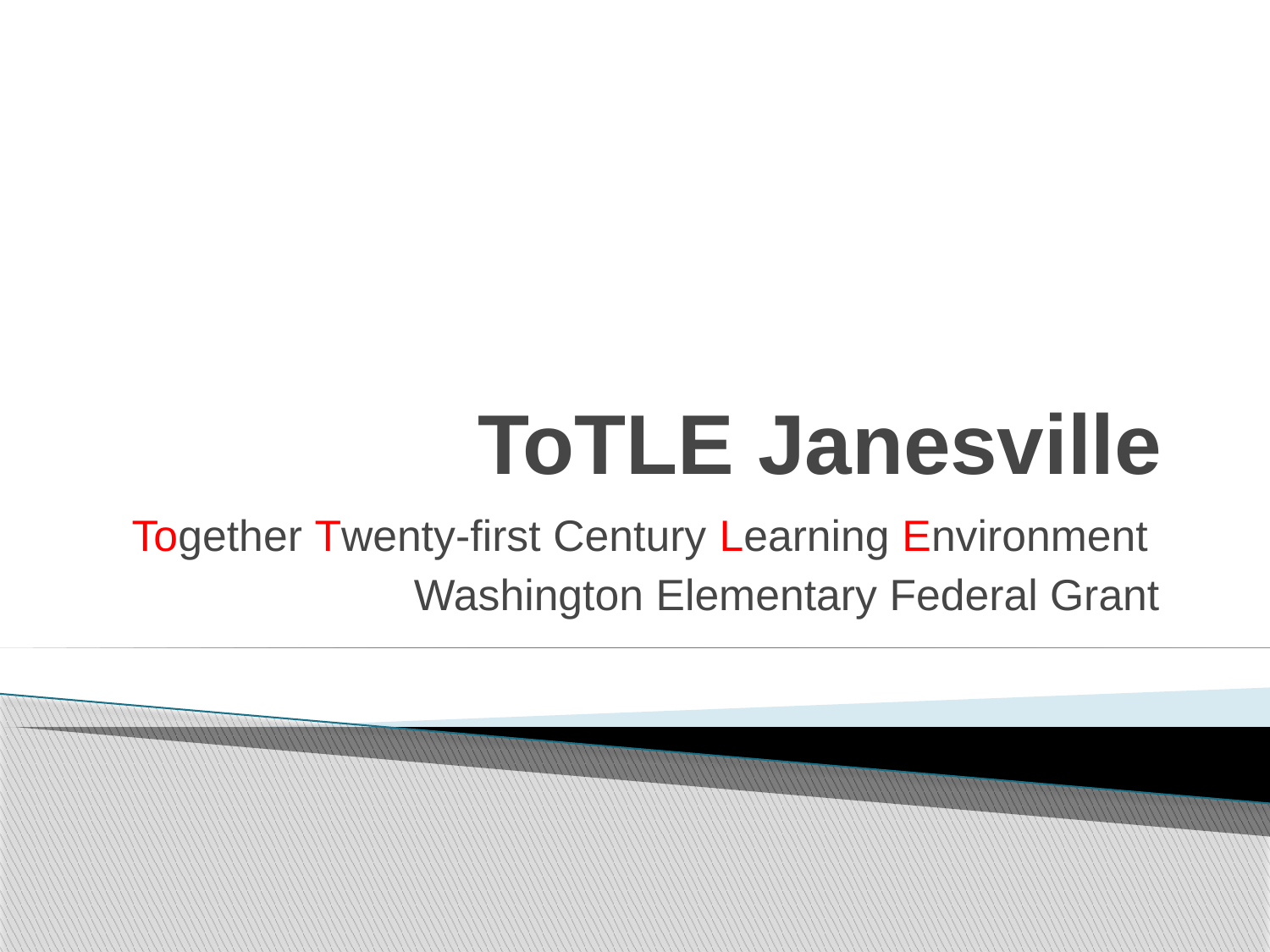

# ToTLE Janesville
Together Twenty-first Century Learning Environment
Washington Elementary Federal Grant